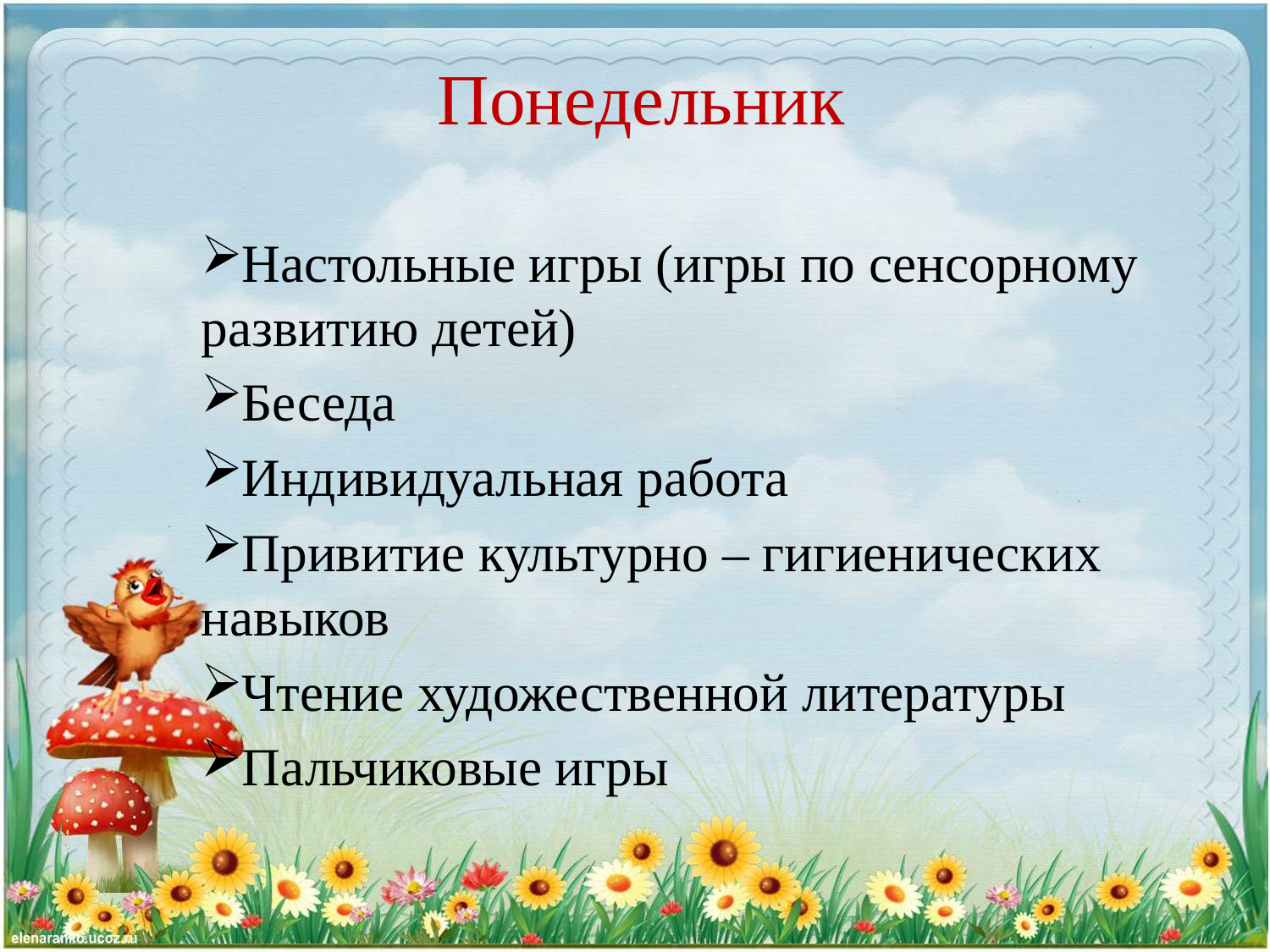

# Понедельник
Настольные игры (игры по сенсорному развитию детей)
Беседа
Индивидуальная работа
Привитие культурно – гигиенических навыков
Чтение художественной литературы
Пальчиковые игры